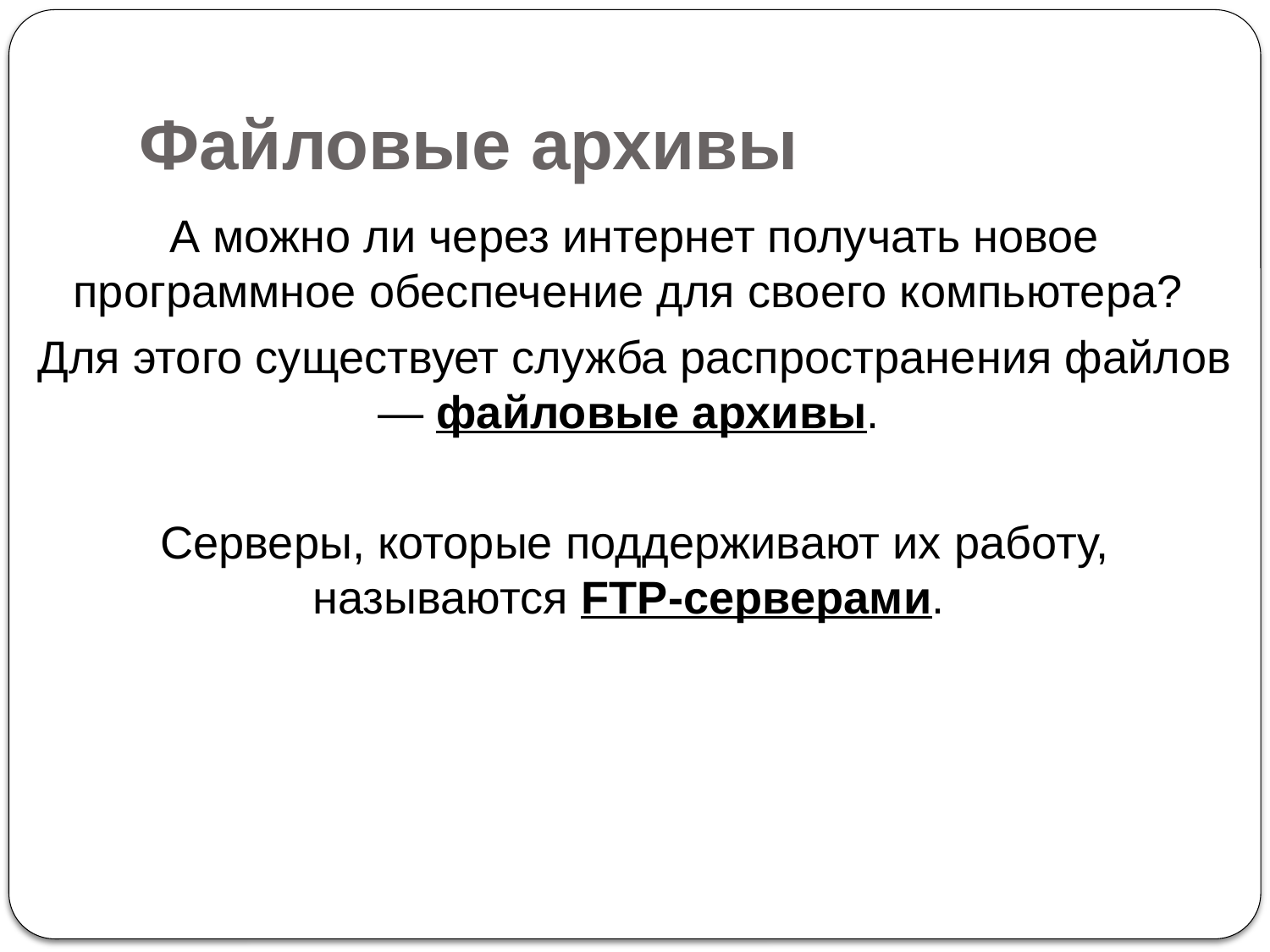

# Файловые архивы
А можно ли через интернет получать новое программное обеспечение для своего компьютера?
Для этого существует служба распространения файлов — файловые архивы.

Серверы, которые поддерживают их работу, называются FTP-серверами.